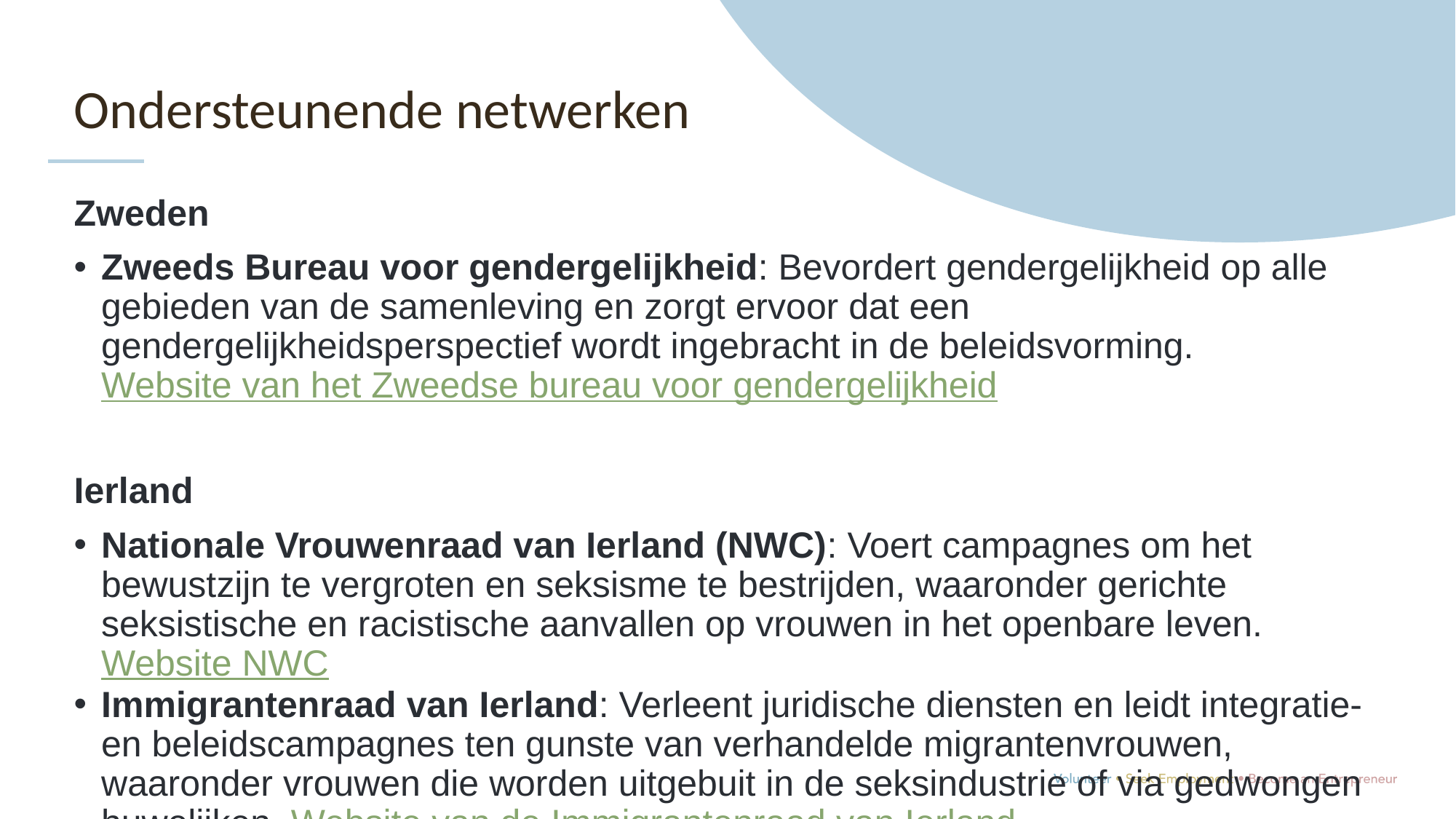

Ondersteunende netwerken

Zweden
Zweeds Bureau voor gendergelijkheid: Bevordert gendergelijkheid op alle gebieden van de samenleving en zorgt ervoor dat een gendergelijkheidsperspectief wordt ingebracht in de beleidsvorming. Website van het Zweedse bureau voor gendergelijkheid

Ierland
Nationale Vrouwenraad van Ierland (NWC): Voert campagnes om het bewustzijn te vergroten en seksisme te bestrijden, waaronder gerichte seksistische en racistische aanvallen op vrouwen in het openbare leven. Website NWC
Immigrantenraad van Ierland: Verleent juridische diensten en leidt integratie- en beleidscampagnes ten gunste van verhandelde migrantenvrouwen, waaronder vrouwen die worden uitgebuit in de seksindustrie of via gedwongen huwelijken. Website van de Immigrantenraad van Ierland